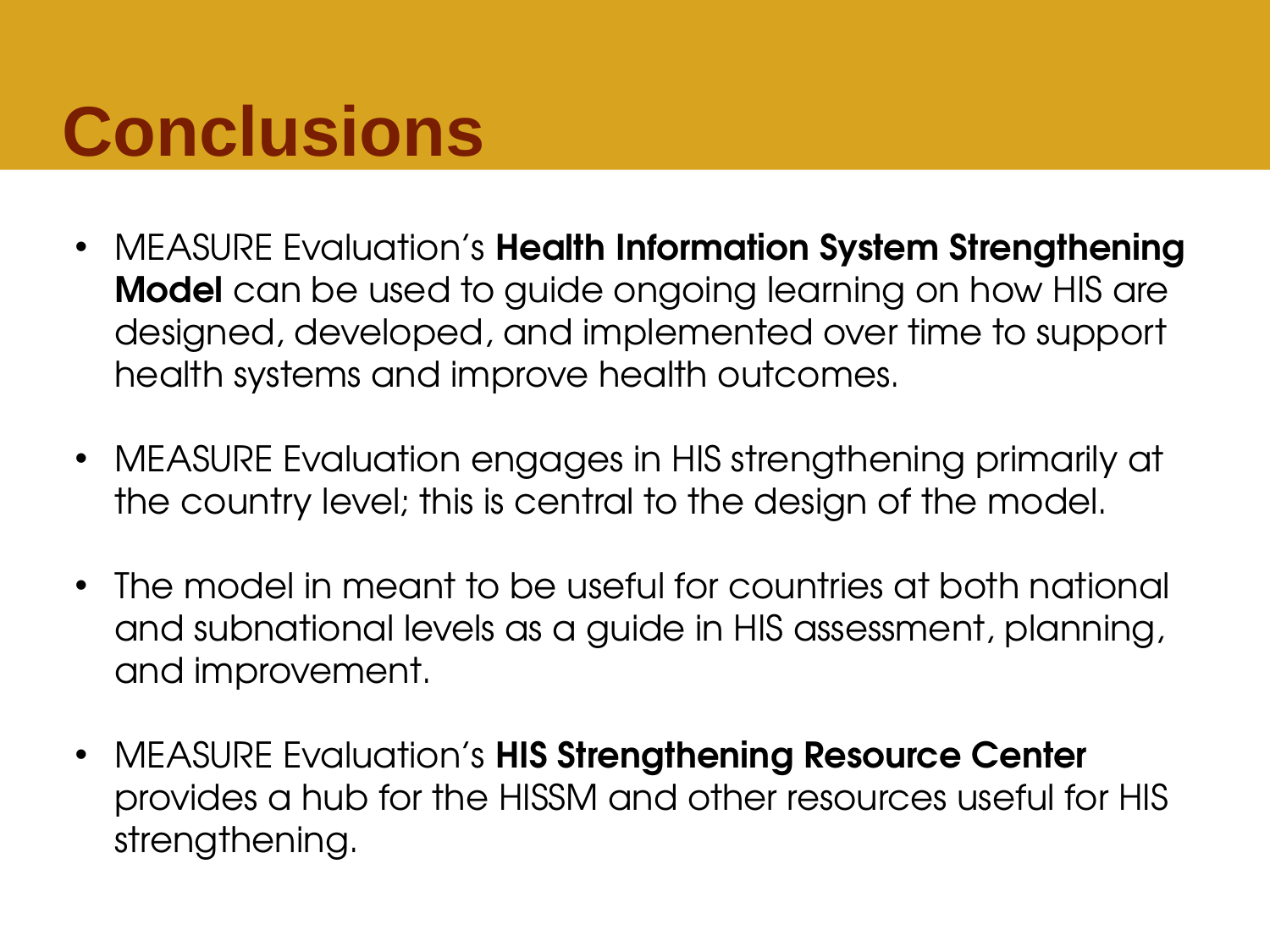

# Conclusions
MEASURE Evaluation’s Health Information System Strengthening Model can be used to guide ongoing learning on how HIS are designed, developed, and implemented over time to support health systems and improve health outcomes.

MEASURE Evaluation engages in HIS strengthening primarily at the country level; this is central to the design of the model.

The model in meant to be useful for countries at both national and subnational levels as a guide in HIS assessment, planning, and improvement.

MEASURE Evaluation’s HIS Strengthening Resource Center provides a hub for the HISSM and other resources useful for HIS strengthening.